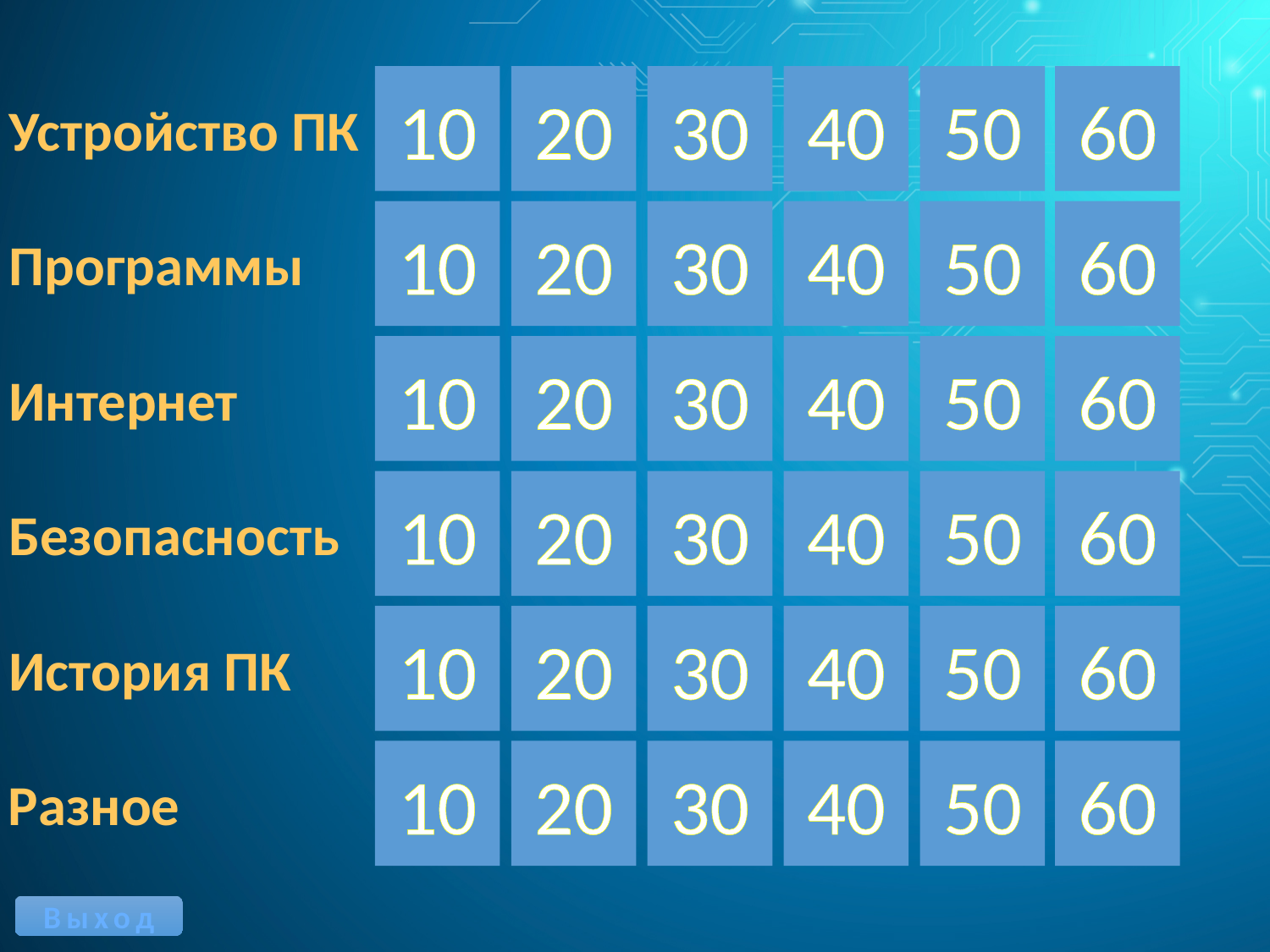

10
20
30
40
50
60
Устройство ПК
10
20
30
40
50
60
Программы
10
20
30
40
50
60
Интернет
10
20
30
40
50
60
Безопасность
10
20
30
40
50
60
История ПК
10
20
30
40
50
60
Разное
Выход